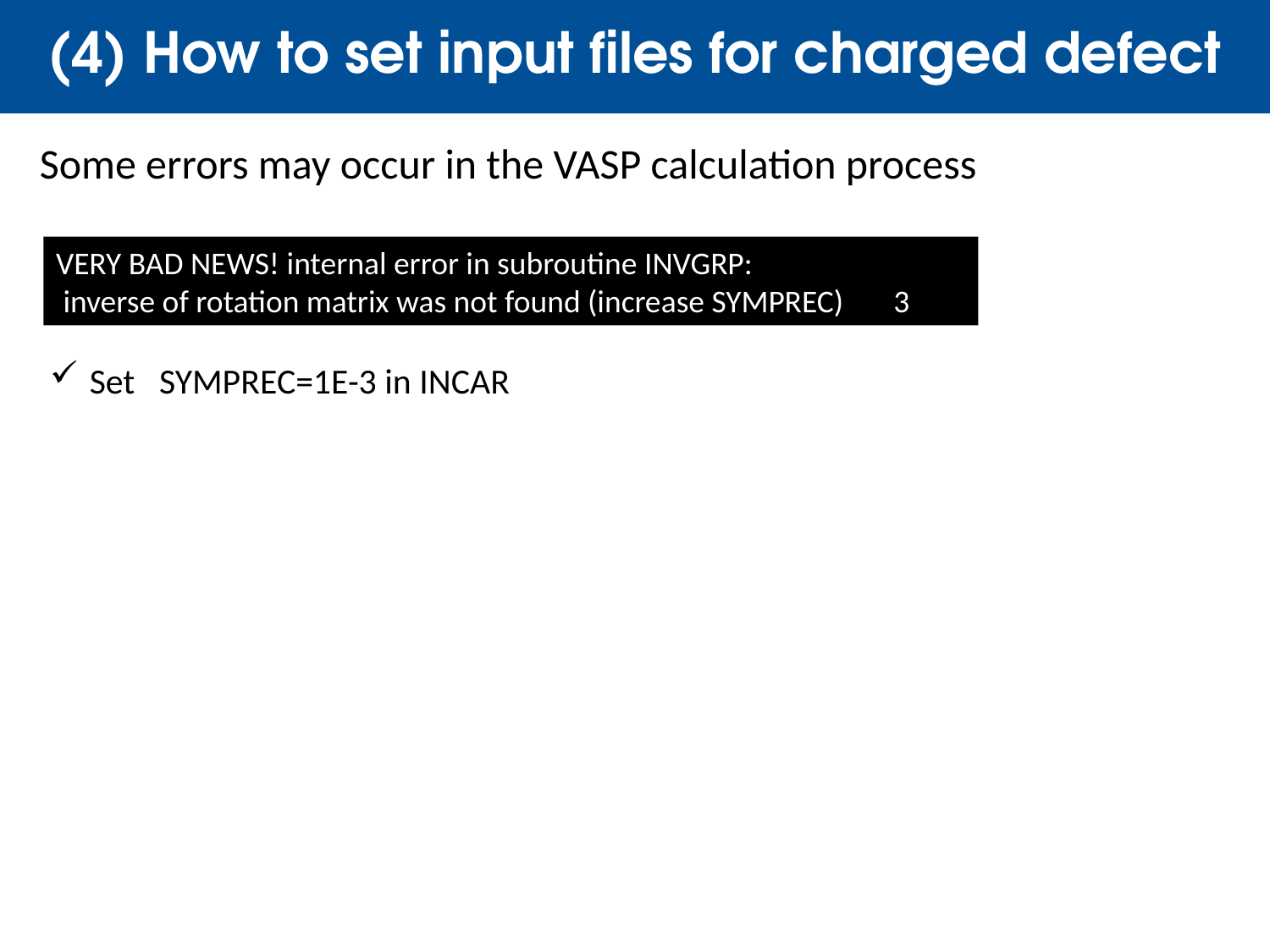

(4) How to set input files for charged defect
Some errors may occur in the VASP calculation process
VERY BAD NEWS! internal error in subroutine INVGRP:
 inverse of rotation matrix was not found (increase SYMPREC)       3
Set   SYMPREC=1E-3 in INCAR